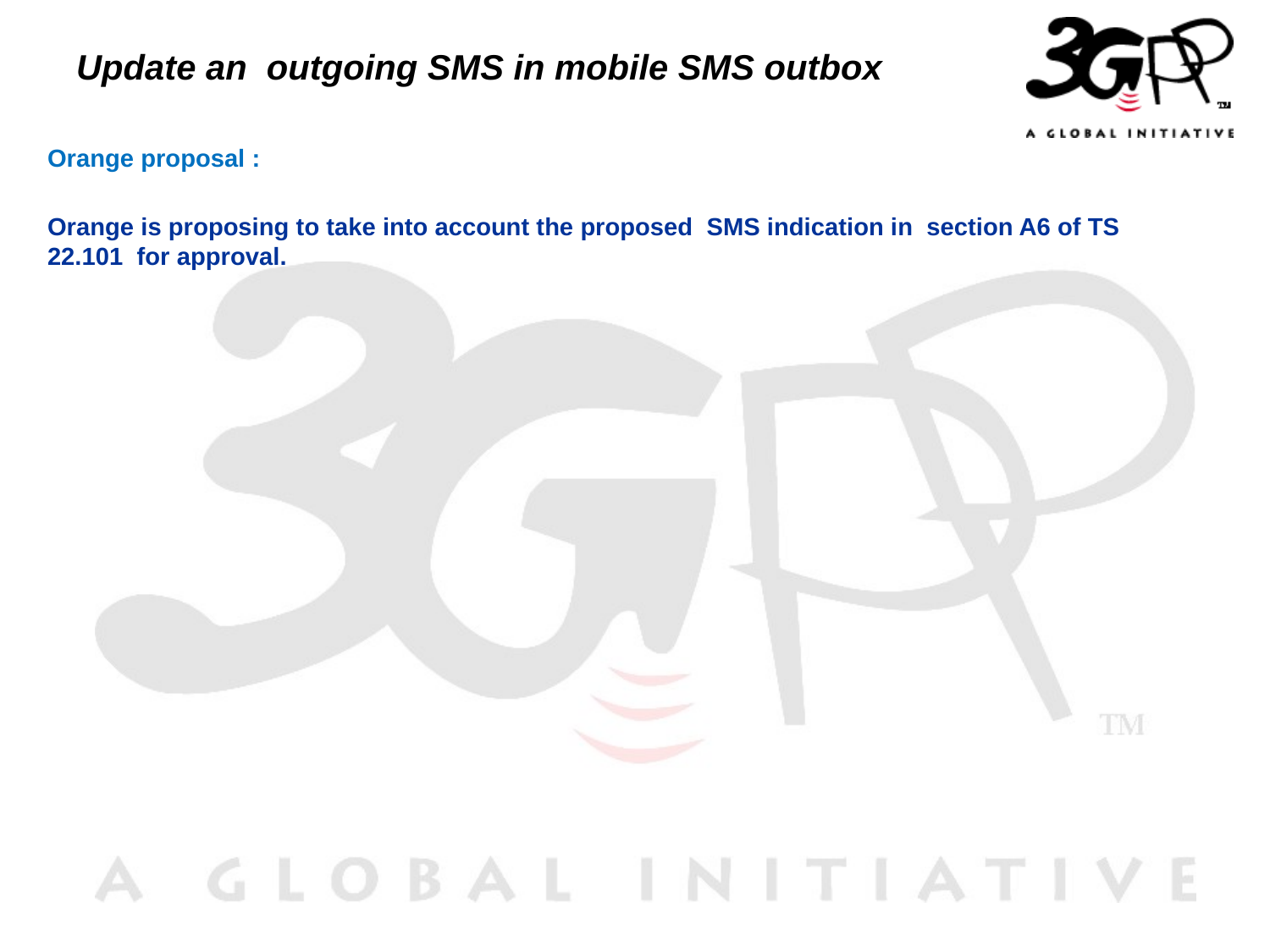

# Update an  outgoing SMS in mobile SMS outbox
Orange proposal :

Orange is proposing to take into account the proposed  SMS indication in  section A6 of TS 22.101  for approval.